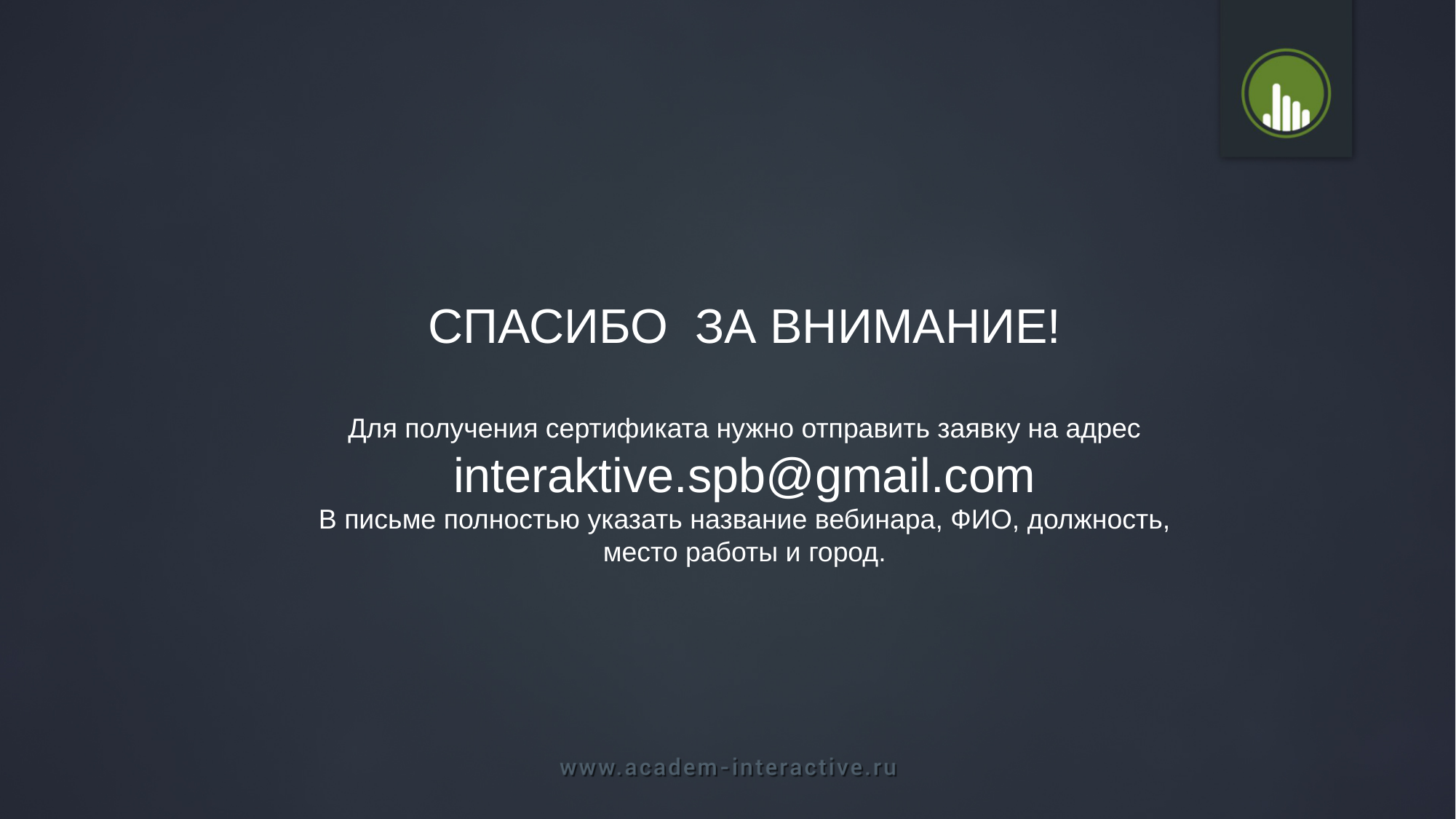

СПАСИБО  ЗА ВНИМАНИЕ!

Для получения сертификата нужно отправить заявку на адрес interaktive.spb@gmail.com
В письме полностью указать название вебинара, ФИО, должность, место работы и город.